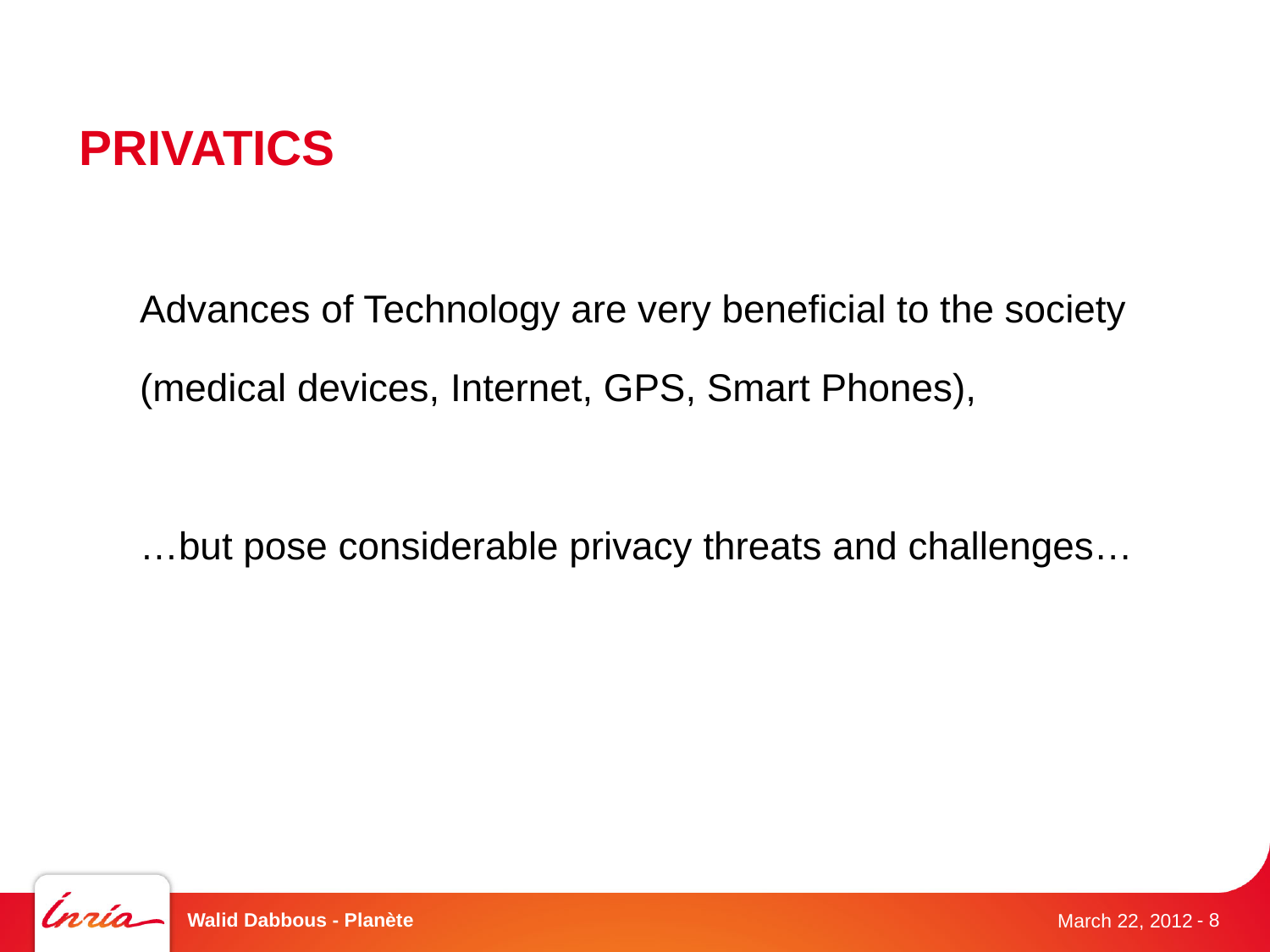

# PRIVATICS
Advances of Technology are very beneficial to the society (medical devices, Internet, GPS, Smart Phones),

…but pose considerable privacy threats and challenges…

Walid Dabbous - Planète
- 8
March 22, 2012